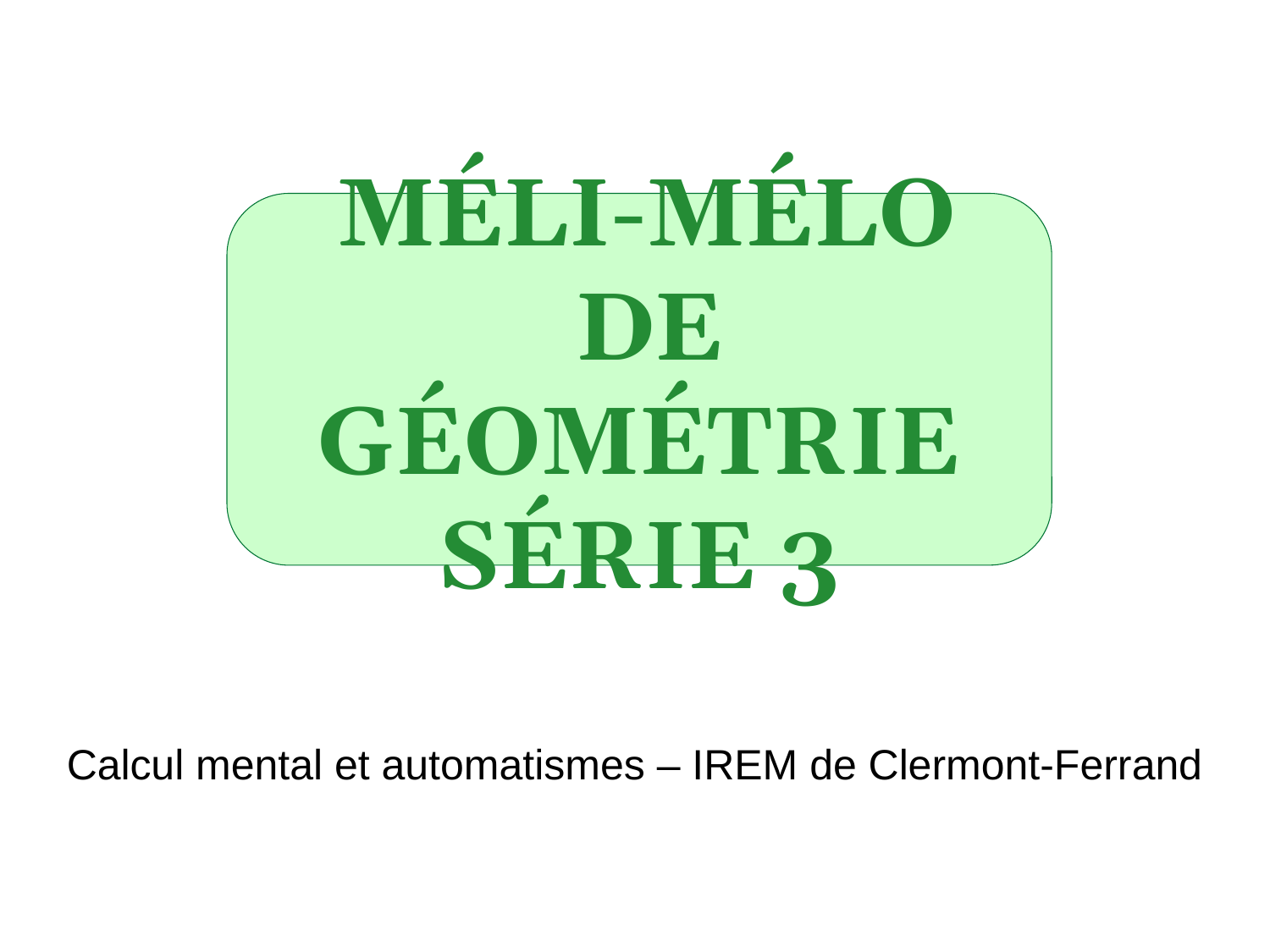

Méli-mélo
 de Géométrie
Série 3
Calcul mental et automatismes – IREM de Clermont-Ferrand